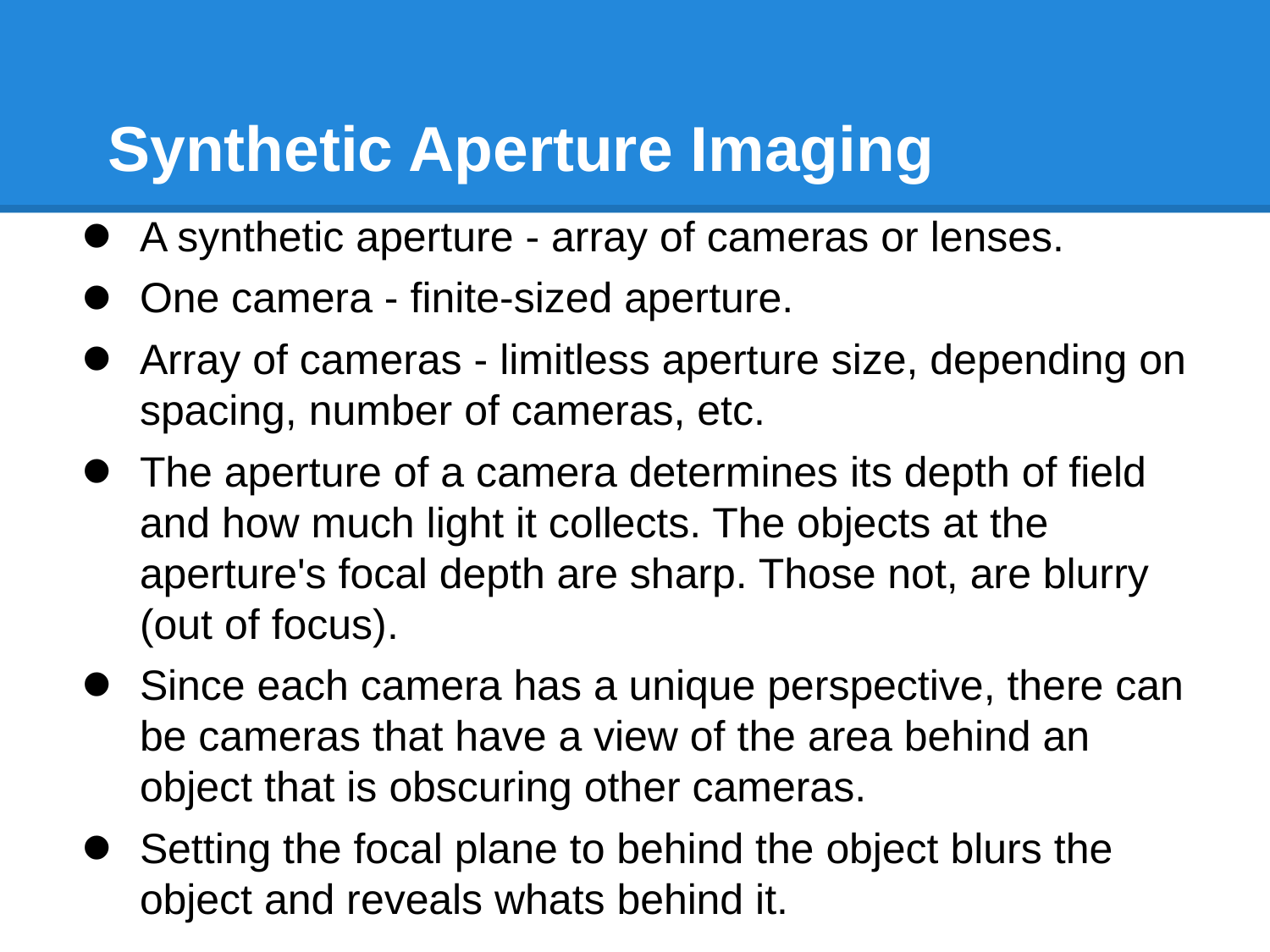

# Synthetic Aperture Imaging
A synthetic aperture - array of cameras or lenses.
One camera - finite-sized aperture.
Array of cameras - limitless aperture size, depending on spacing, number of cameras, etc.
The aperture of a camera determines its depth of field and how much light it collects. The objects at the aperture's focal depth are sharp. Those not, are blurry (out of focus).
Since each camera has a unique perspective, there can be cameras that have a view of the area behind an object that is obscuring other cameras.
Setting the focal plane to behind the object blurs the object and reveals whats behind it.